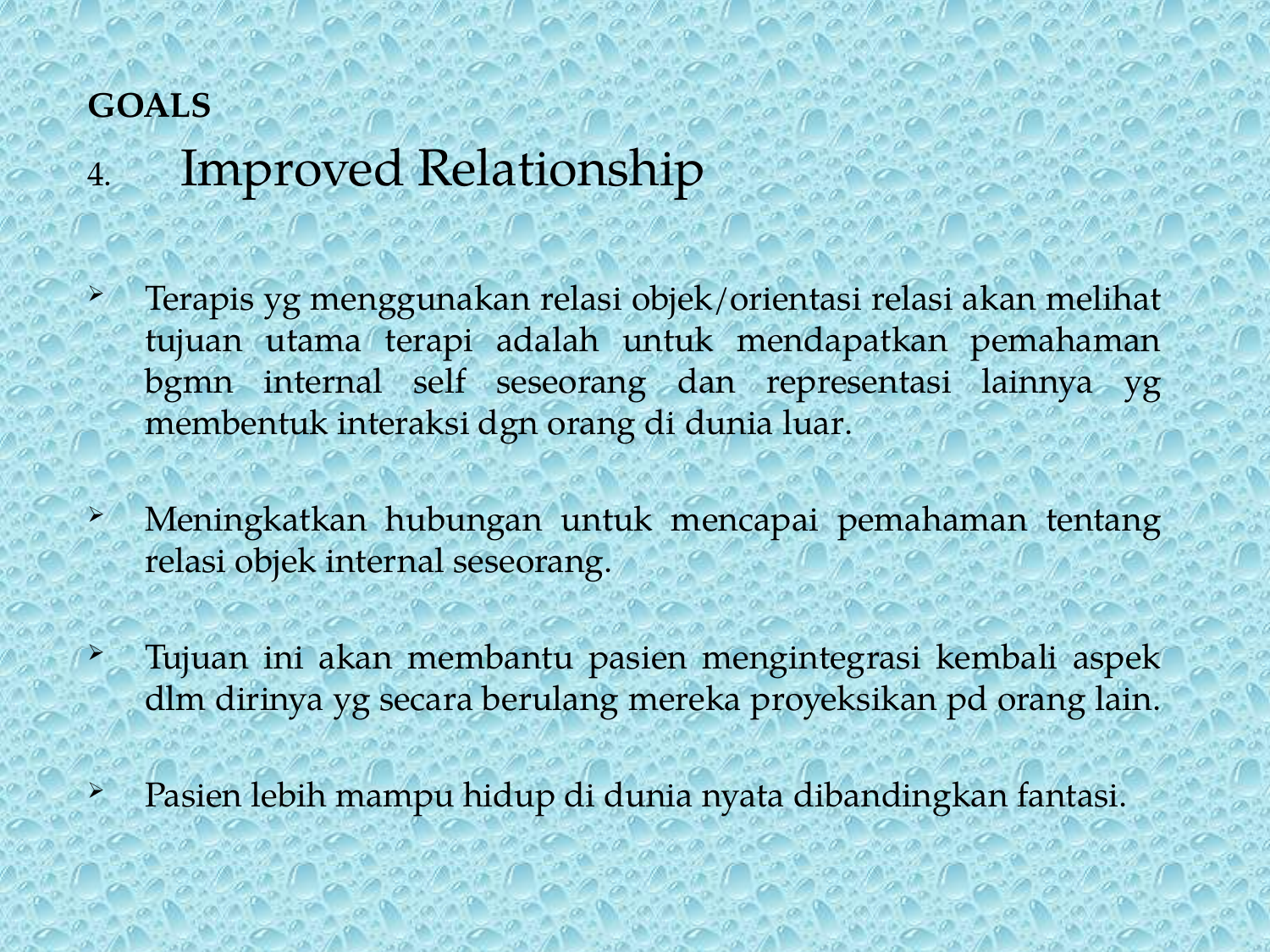

GOALS
Improved Relationship

Terapis yg menggunakan relasi objek/orientasi relasi akan melihat tujuan utama terapi adalah untuk mendapatkan pemahaman bgmn internal self seseorang dan representasi lainnya yg membentuk interaksi dgn orang di dunia luar.

Meningkatkan hubungan untuk mencapai pemahaman tentang relasi objek internal seseorang.

Tujuan ini akan membantu pasien mengintegrasi kembali aspek dlm dirinya yg secara berulang mereka proyeksikan pd orang lain.

Pasien lebih mampu hidup di dunia nyata dibandingkan fantasi.